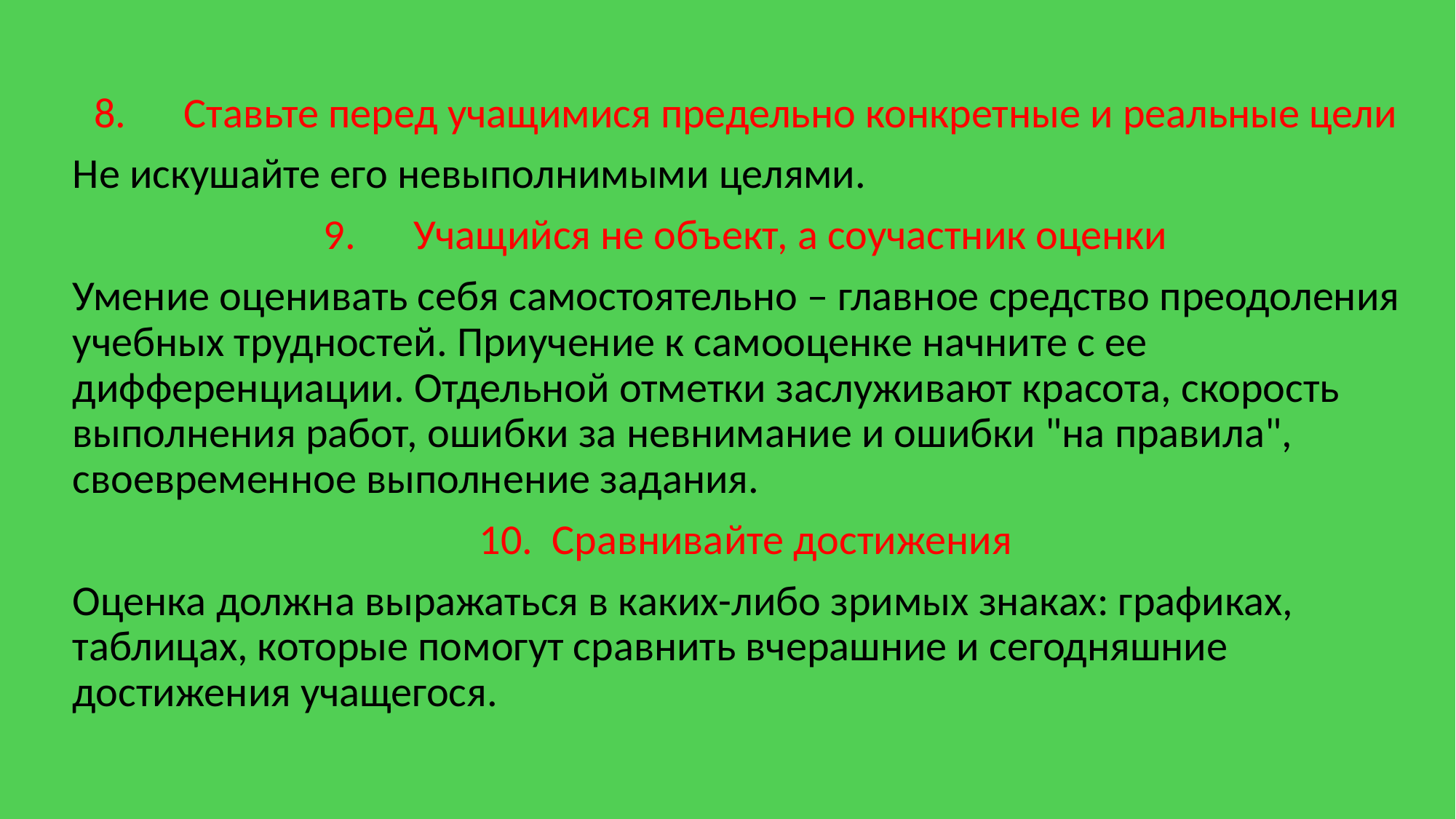

8.      Ставьте перед учащимися предельно конкретные и реальные цели
Не искушайте его невыполнимыми целями.
9.      Учащийся не объект, а соучастник оценки
Умение оценивать себя самостоятельно – главное средство преодоления учебных трудностей. Приучение к самооценке начните с ее дифференциации. Отдельной отметки заслуживают красота, скорость выполнения работ, ошибки за невнимание и ошибки "на правила", своевременное выполнение задания.
10.  Сравнивайте достижения
Оценка должна выражаться в каких-либо зримых знаках: графиках, таблицах, которые помогут сравнить вчерашние и сегодняшние достижения учащегося.